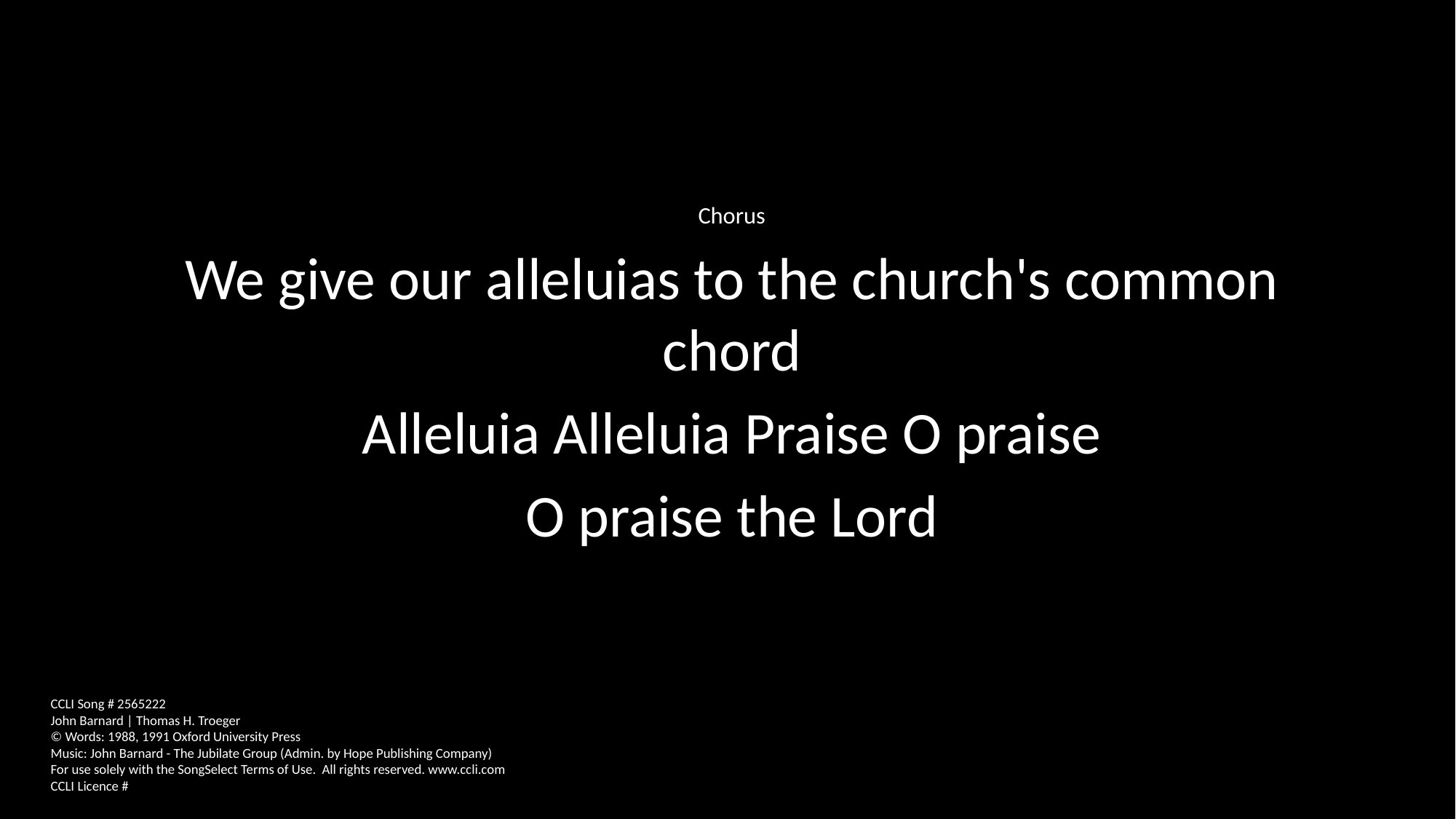

Chorus
We give our alleluias to the church's common chord
Alleluia Alleluia Praise O praise
O praise the Lord

CCLI Song # 2565222
John Barnard | Thomas H. Troeger
© Words: 1988, 1991 Oxford University Press
Music: John Barnard - The Jubilate Group (Admin. by Hope Publishing Company)
For use solely with the SongSelect Terms of Use.  All rights reserved. www.ccli.com
CCLI Licence #